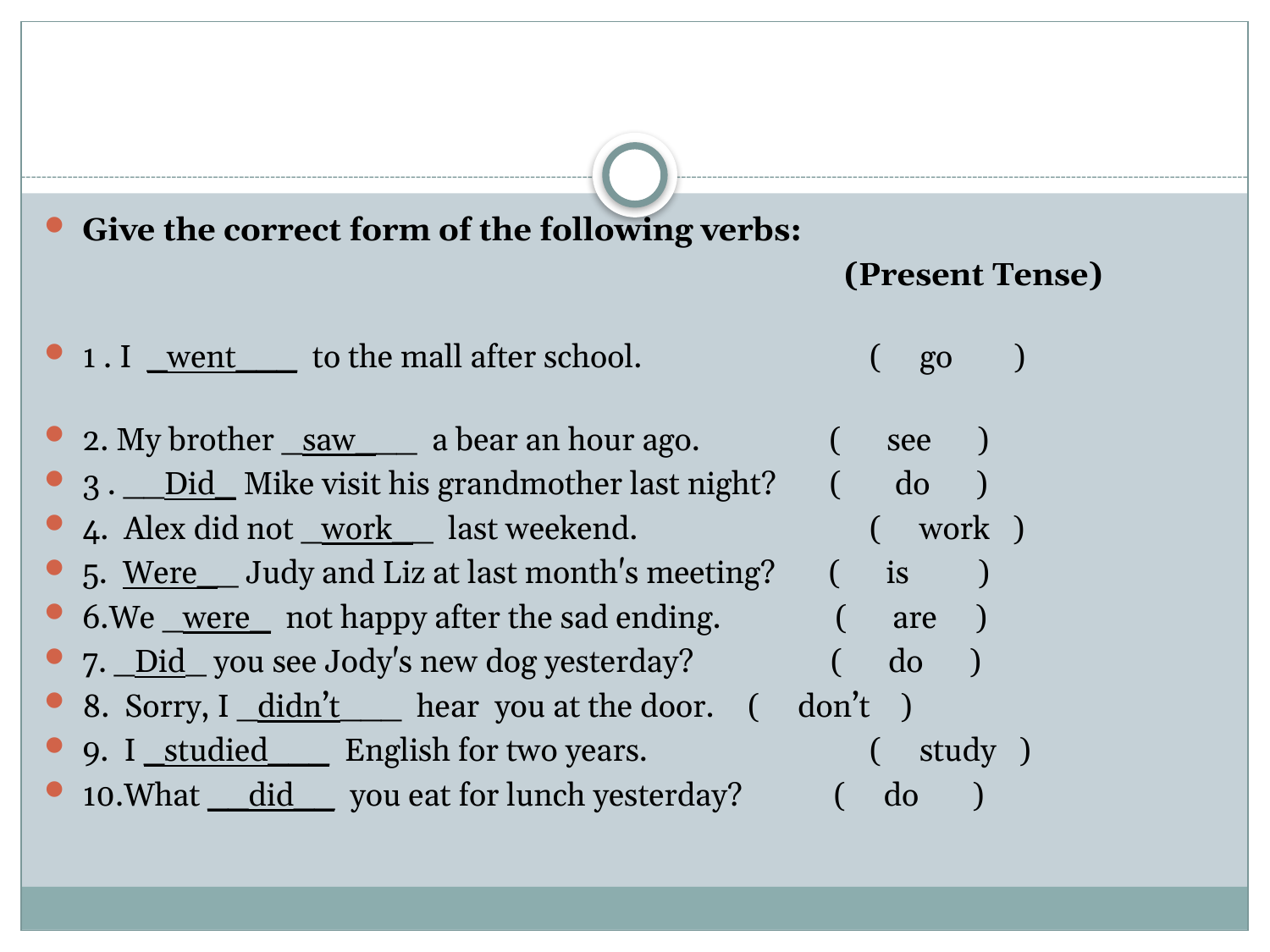

#

Give the correct form of the following verbs:
 							(Present Tense)
1 . I  _went___  to the mall after school.	                    (     go        )
2. My brother _saw___  a bear an hour ago.                 (      see      )
3 . __Did_ Mike visit his grandmother last night?       (       do      )
4.  Alex did not _work__  last weekend.	                    (     work   )
5.  Were__ Judy and Liz at last month's meeting?       (      is         )
6.We _were_  not happy after the sad ending.               (      are     )
7. _Did_ you see Jody's new dog yesterday?                  (      do      )
8.  Sorry, I _didn’t___  hear  you at the door.	    (     don’t    )
9.  I _studied___  English for two years.	                    (     study   )
10.What __did__  you eat for lunch yesterday?            (     do       )